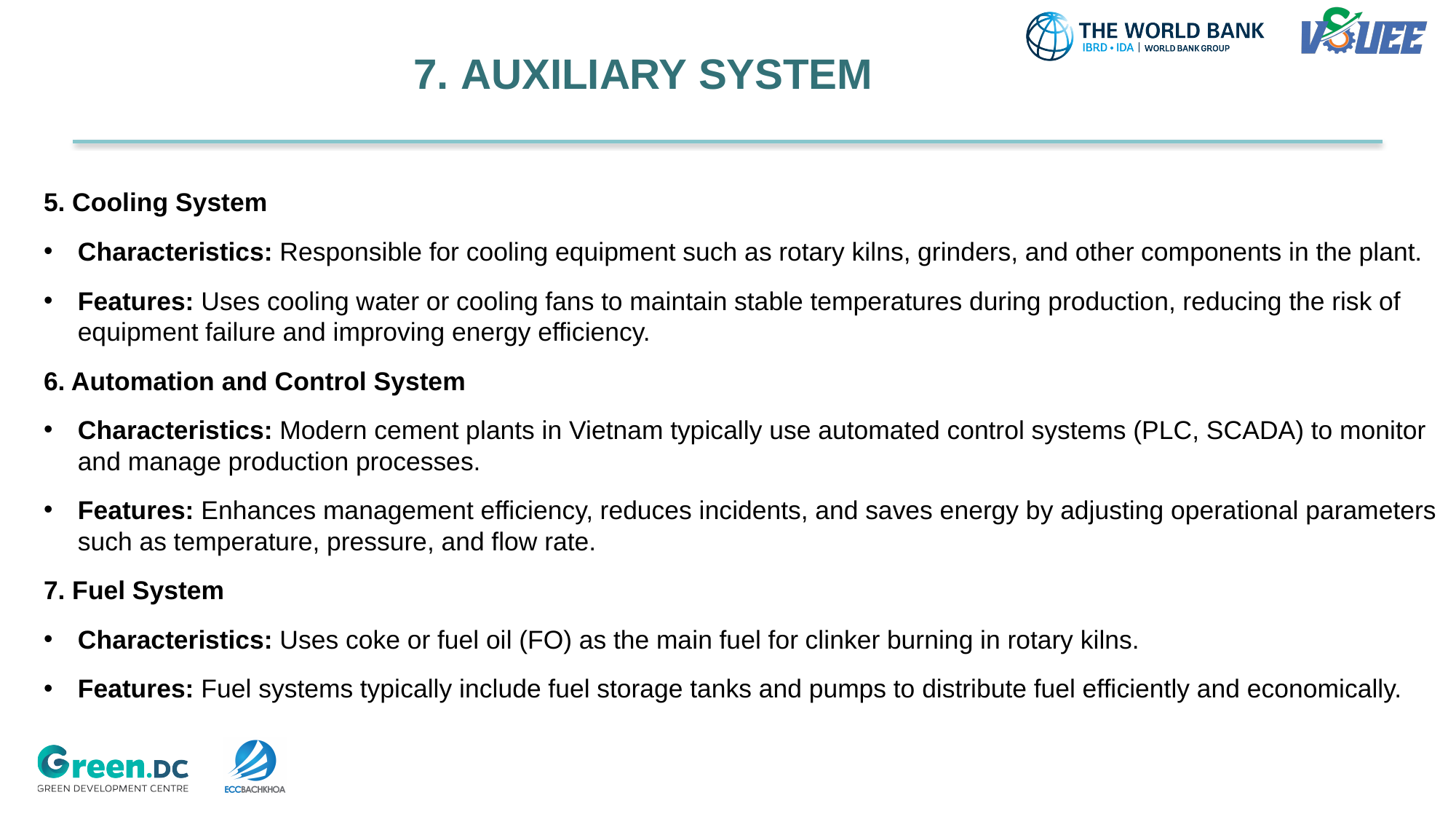

7. AUXILIARY SYSTEM
5. Cooling System
Characteristics: Responsible for cooling equipment such as rotary kilns, grinders, and other components in the plant.
Features: Uses cooling water or cooling fans to maintain stable temperatures during production, reducing the risk of equipment failure and improving energy efficiency.
6. Automation and Control System
Characteristics: Modern cement plants in Vietnam typically use automated control systems (PLC, SCADA) to monitor and manage production processes.
Features: Enhances management efficiency, reduces incidents, and saves energy by adjusting operational parameters such as temperature, pressure, and flow rate.
7. Fuel System
Characteristics: Uses coke or fuel oil (FO) as the main fuel for clinker burning in rotary kilns.
Features: Fuel systems typically include fuel storage tanks and pumps to distribute fuel efficiently and economically.